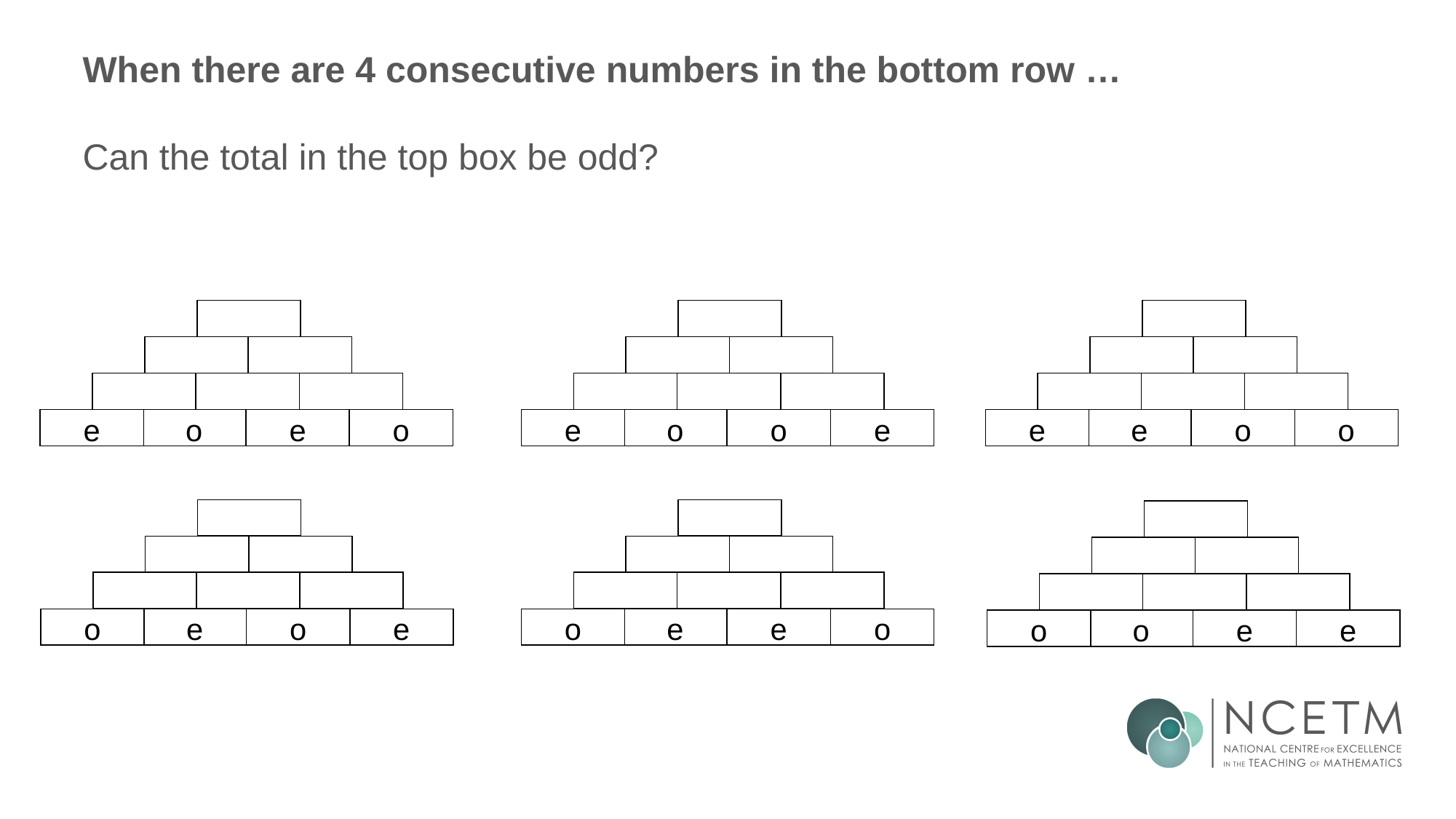

# When there are 4 consecutive numbers in the bottom row … Can the total in the top box be odd?

e
o
e
o
e
o
o
e
e
e
o
o

o
e
o
e
o
e
e
o
o
o
e
e